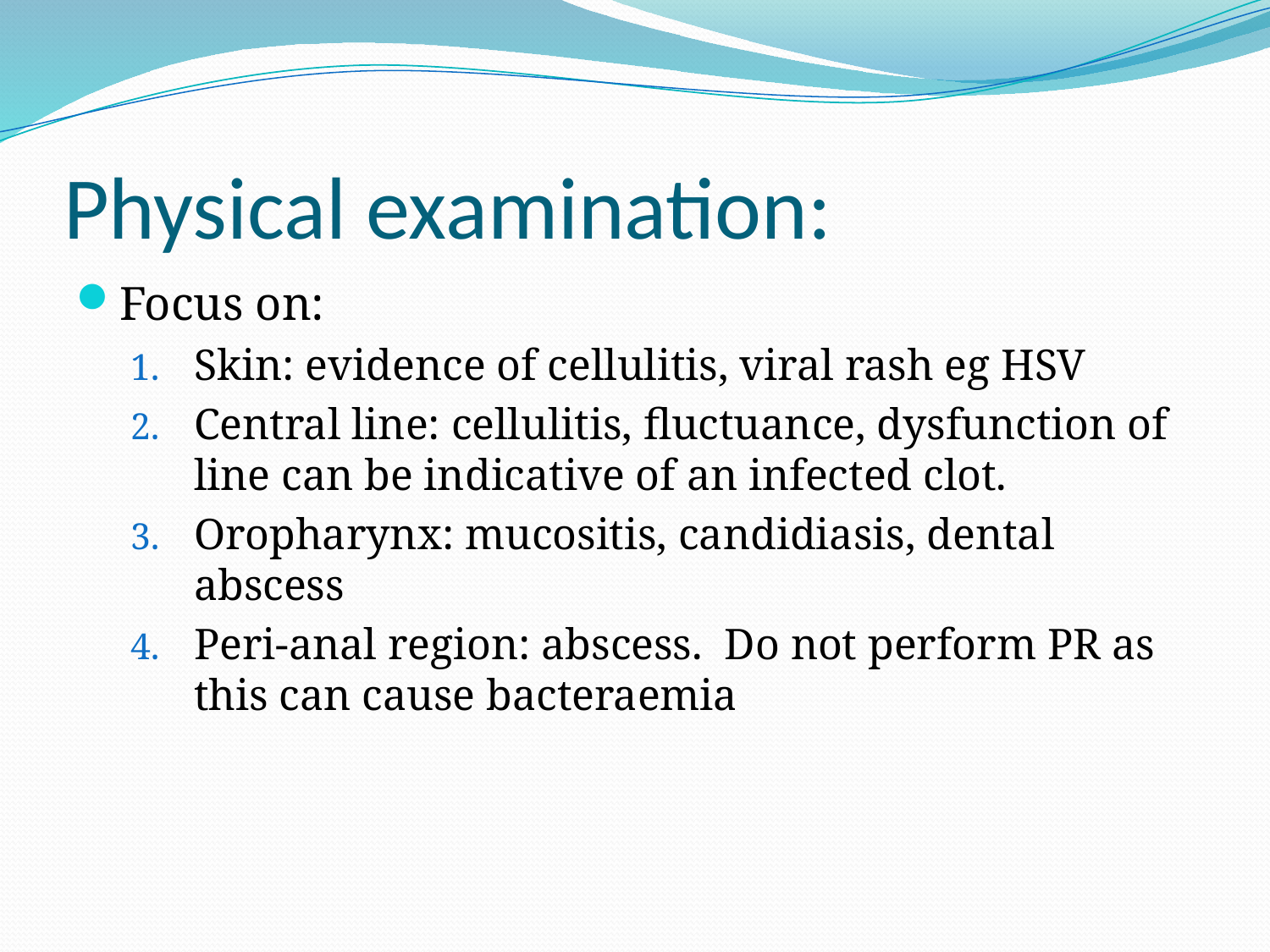

# Physical examination:
Focus on:
Skin: evidence of cellulitis, viral rash eg HSV
Central line: cellulitis, fluctuance, dysfunction of line can be indicative of an infected clot.
Oropharynx: mucositis, candidiasis, dental abscess
Peri-anal region: abscess.  Do not perform PR as this can cause bacteraemia